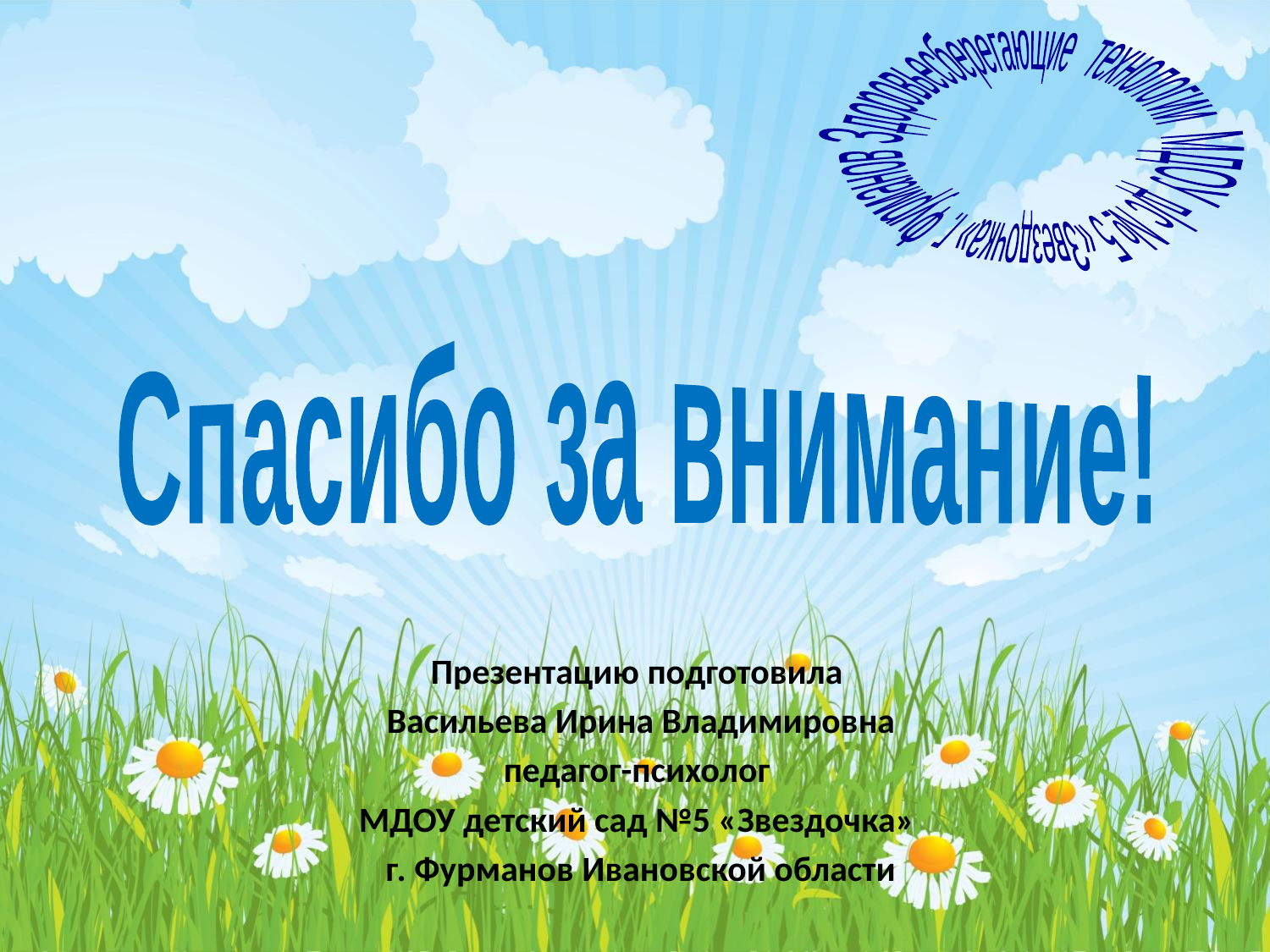

Здоровьесберегающие   технологии  МДОУ д/с № 5 «Звездочка» г. Фурманов
Спасибо за внимание!
Презентацию подготовила
Васильева Ирина Владимировна
педагог-психолог
МДОУ детский сад №5 «Звездочка»
г. Фурманов Ивановской области